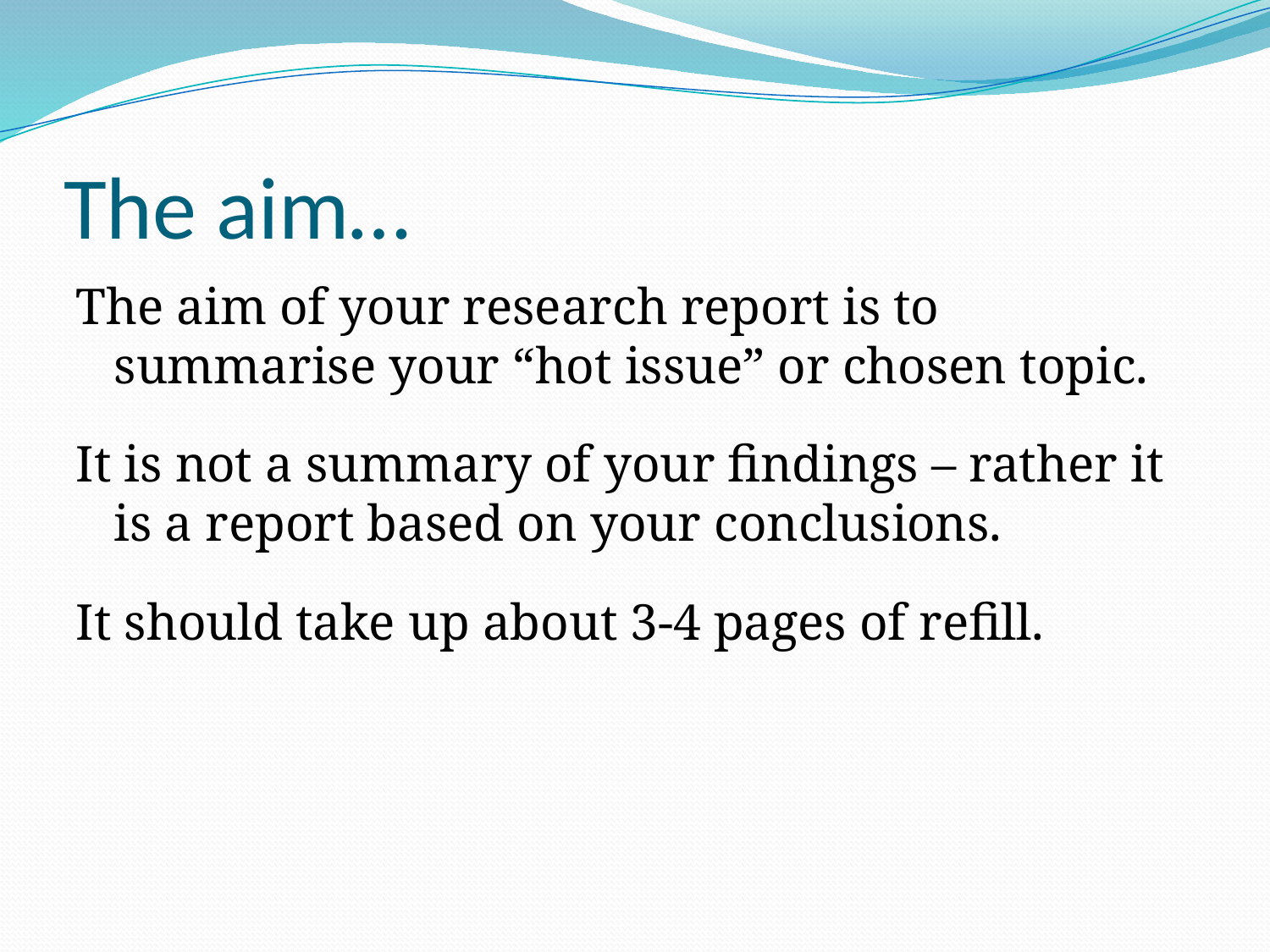

# The aim…
The aim of your research report is to summarise your “hot issue” or chosen topic.

It is not a summary of your findings – rather it is a report based on your conclusions.

It should take up about 3-4 pages of refill.